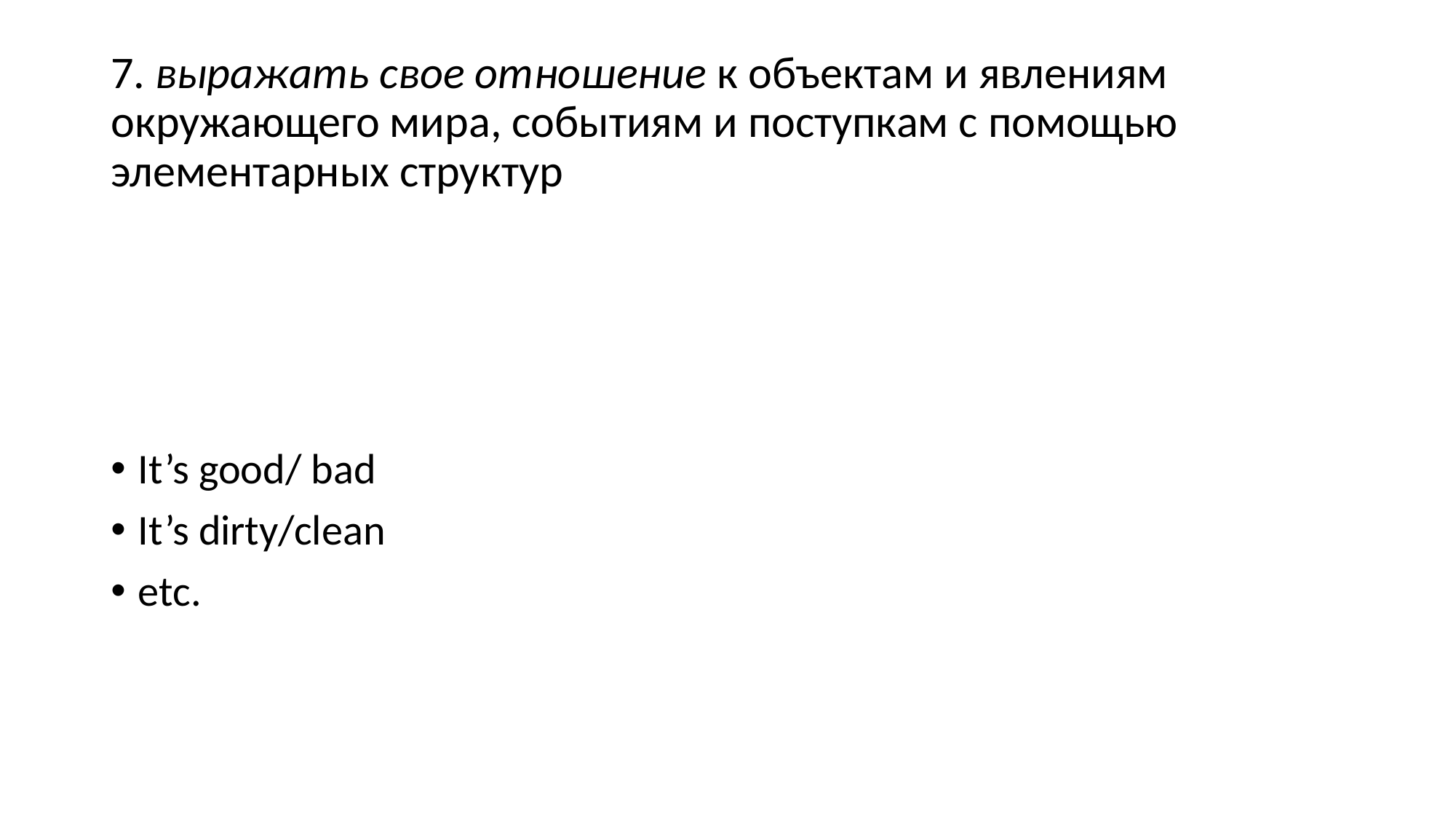

# 7. выражать свое отношение к объектам и явлениям окружающего мира, событиям и поступкам с помощью элементарных структур
It’s good/ bad
It’s dirty/clean
etc.